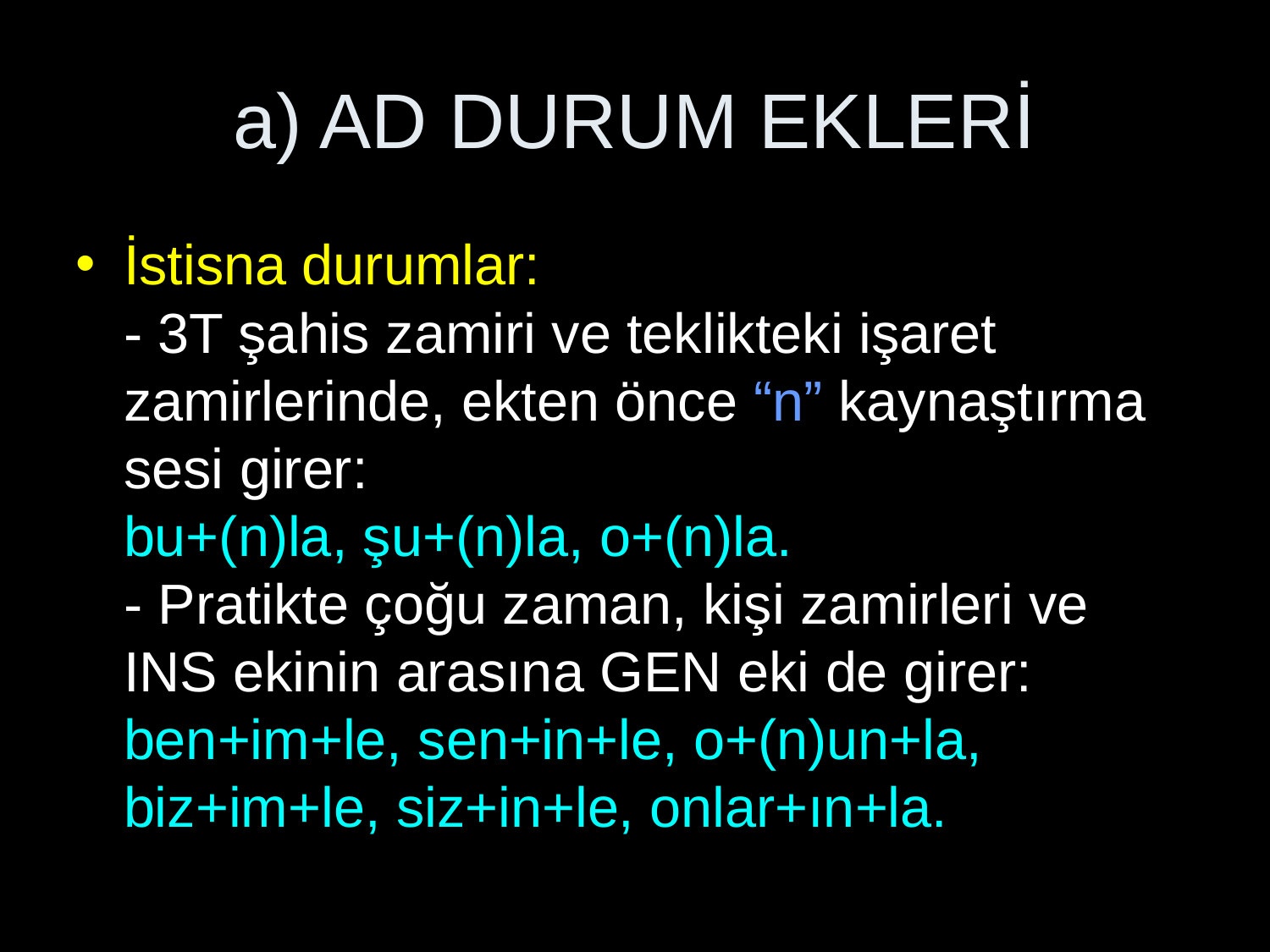

# a) AD DURUM EKLERİ
İstisna durumlar:
- 3T şahis zamiri ve teklikteki işaret zamirlerinde, ekten önce “n” kaynaştırma sesi girer:
bu+(n)la, şu+(n)la, o+(n)la.
- Pratikte çoğu zaman, kişi zamirleri ve INS ekinin arasına GEN eki de girer:
ben+im+le, sen+in+le, o+(n)un+la, biz+im+le, siz+in+le, onlar+ın+la.